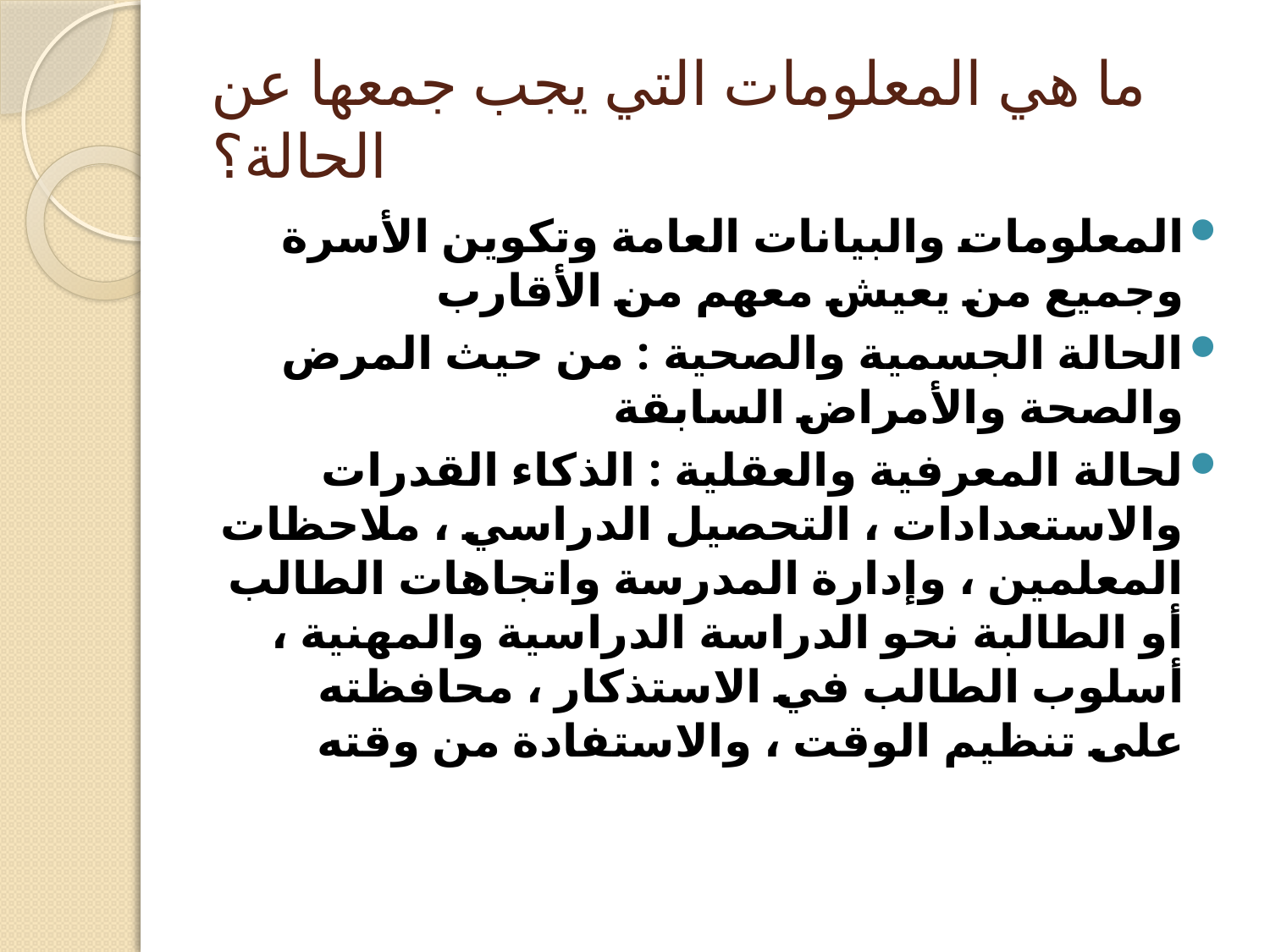

# ما هي المعلومات التي يجب جمعها عن الحالة؟
المعلومات والبيانات العامة وتكوين الأسرة وجميع من يعيش معهم من الأقارب
الحالة الجسمية والصحية : من حيث المرض والصحة والأمراض السابقة
لحالة المعرفية والعقلية : الذكاء القدرات والاستعدادات ، التحصيل الدراسي ، ملاحظات المعلمين ، وإدارة المدرسة واتجاهات الطالب أو الطالبة نحو الدراسة الدراسية والمهنية ، أسلوب الطالب في الاستذكار ، محافظته على تنظيم الوقت ، والاستفادة من وقته